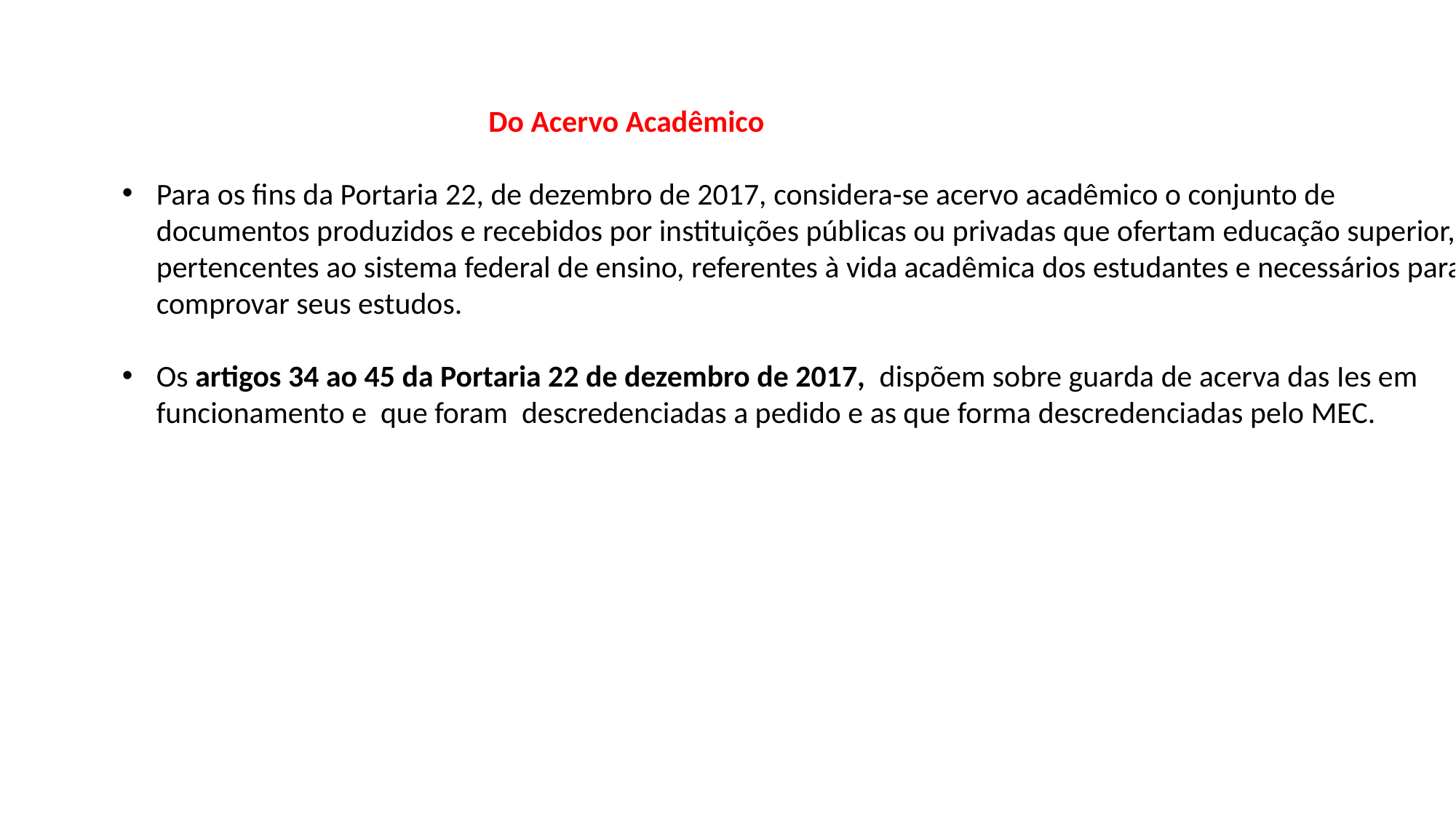

Do Acervo Acadêmico

Para os fins da Portaria 22, de dezembro de 2017, considera-se acervo acadêmico o conjunto de documentos produzidos e recebidos por instituições públicas ou privadas que ofertam educação superior, pertencentes ao sistema federal de ensino, referentes à vida acadêmica dos estudantes e necessários para comprovar seus estudos.

Os artigos 34 ao 45 da Portaria 22 de dezembro de 2017,  dispõem sobre guarda de acerva das Ies em funcionamento e  que foram  descredenciadas a pedido e as que forma descredenciadas pelo MEC.